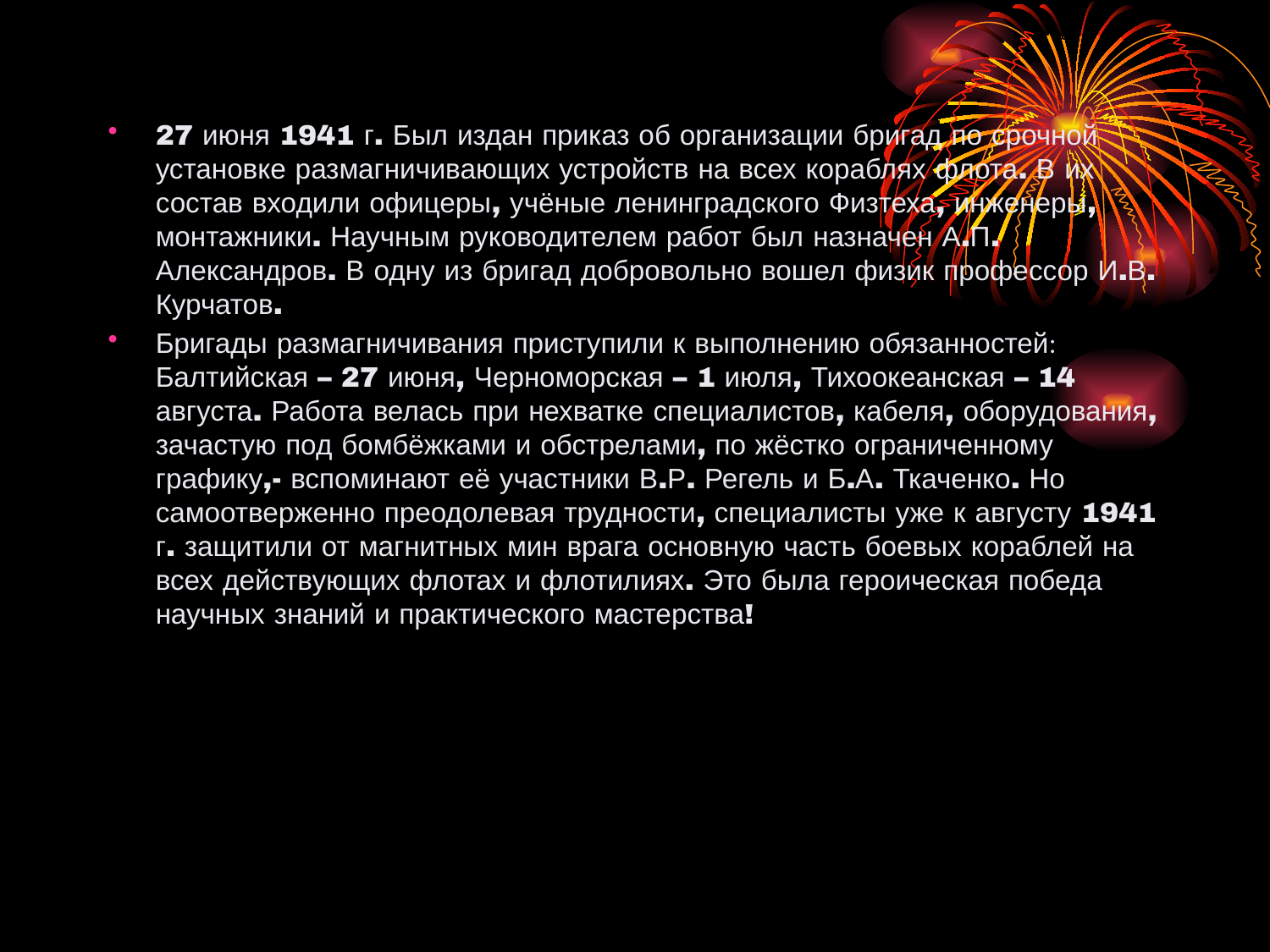

27 июня 1941 г. Был издан приказ об организации бригад по срочной установке размагничивающих устройств на всех кораблях флота. В их состав входили офицеры, учёные ленинградского Физтеха, инженеры, монтажники. Научным руководителем работ был назначен А.П. Александров. В одну из бригад добровольно вошел физик профессор И.В. Курчатов.
Бригады размагничивания приступили к выполнению обязанностей: Балтийская – 27 июня, Черноморская – 1 июля, Тихоокеанская – 14 августа. Работа велась при нехватке специалистов, кабеля, оборудования, зачастую под бомбёжками и обстрелами, по жёстко ограниченному графику,- вспоминают её участники В.Р. Регель и Б.А. Ткаченко. Но самоотверженно преодолевая трудности, специалисты уже к августу 1941 г. защитили от магнитных мин врага основную часть боевых кораблей на всех действующих флотах и флотилиях. Это была героическая победа научных знаний и практического мастерства!

#